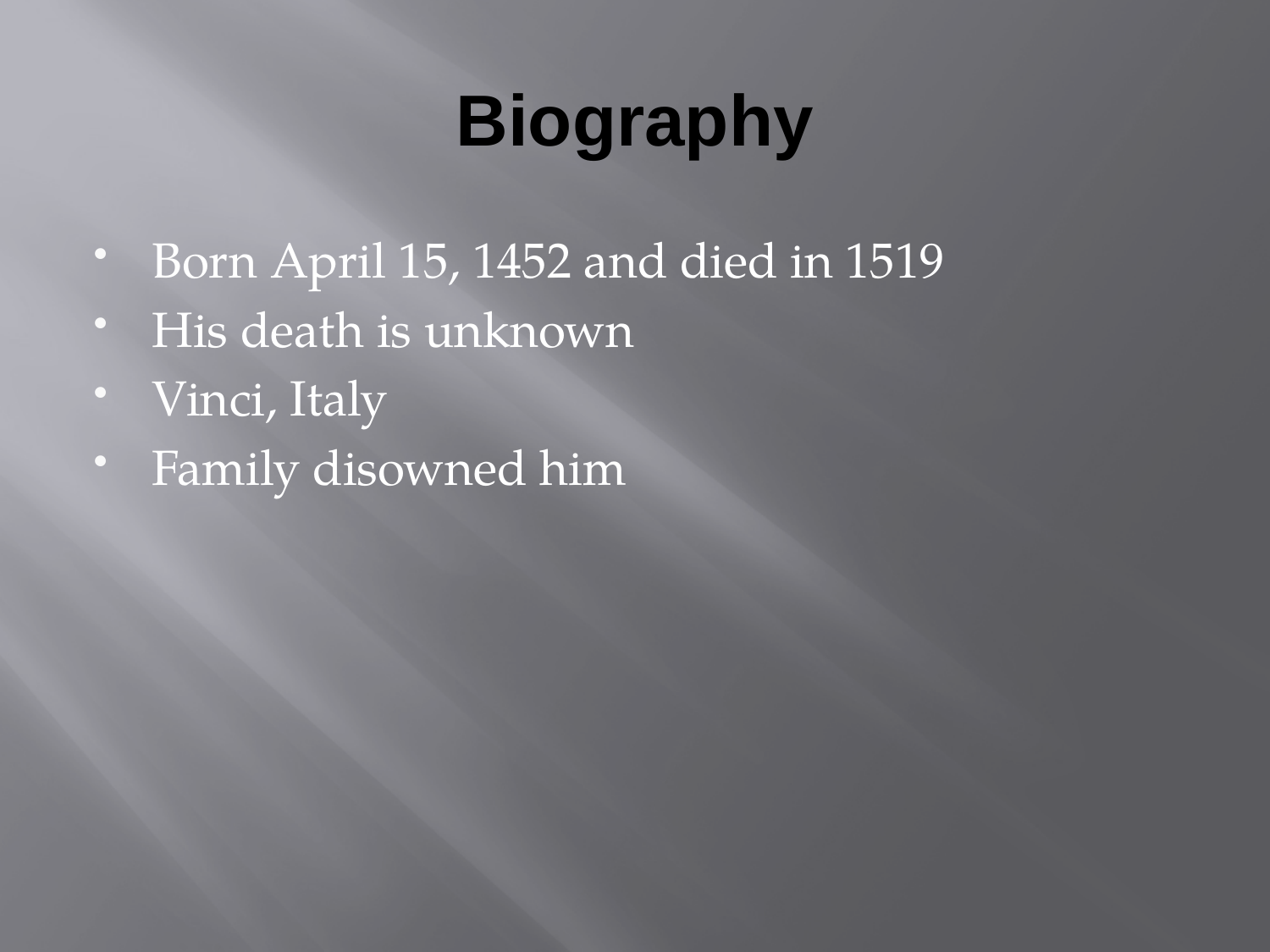

# Biography
Born April 15, 1452 and died in 1519
His death is unknown
Vinci, Italy
Family disowned him